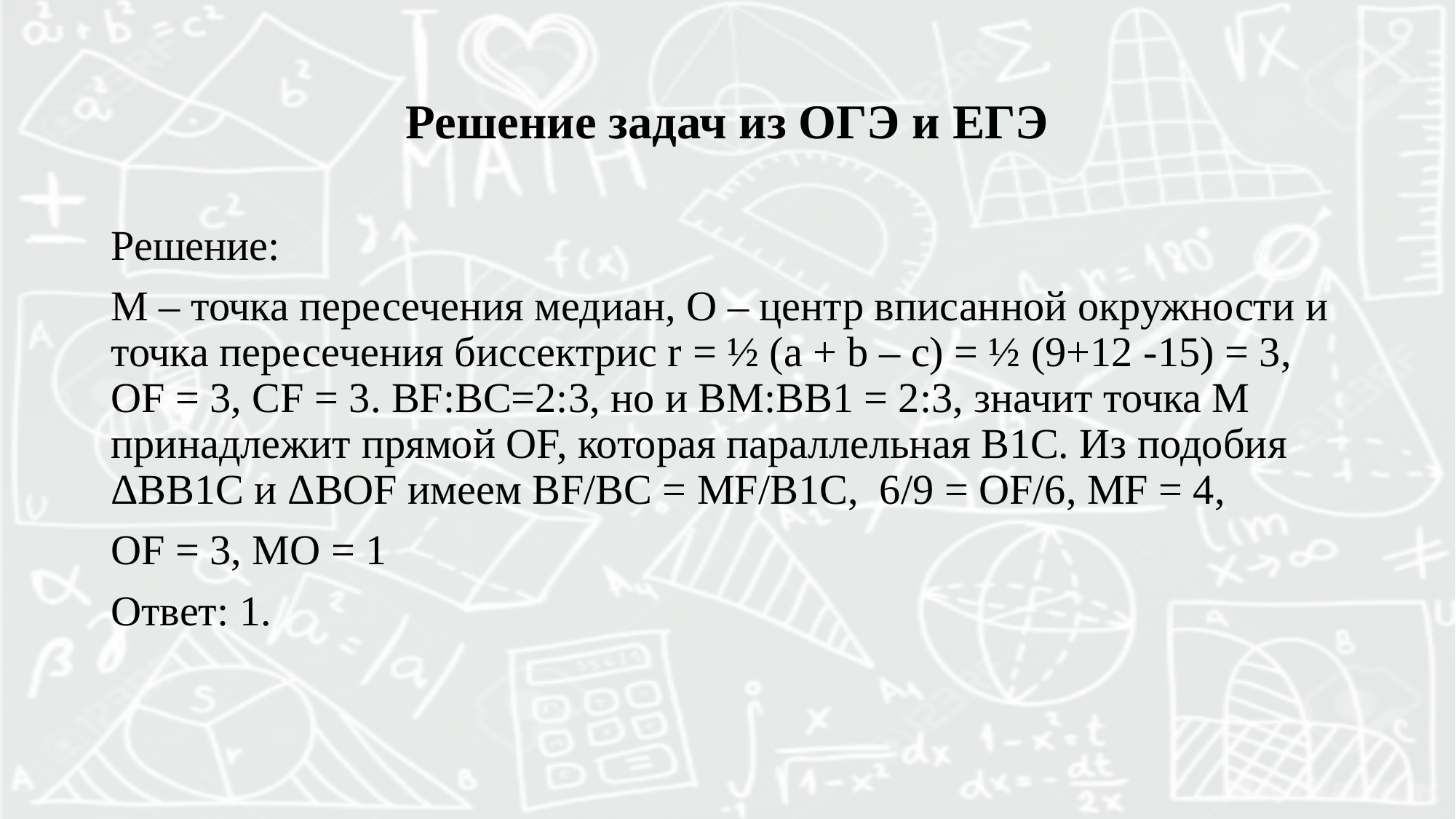

# Решение задач из ОГЭ и ЕГЭ
Решение:
М – точка пересечения медиан, О – центр вписанной окружности и точка пересечения биссектрис r = ½ (a + b – c) = ½ (9+12 -15) = 3, OF = 3, CF = 3. BF:BC=2:3, но и BM:BB1 = 2:3, значит точка М принадлежит прямой OF, которая параллельная В1С. Из подобия ΔВВ1С и ΔBOF имеем BF/BC = MF/B1C,  6/9 = OF/6, MF = 4,
OF = 3, MO = 1
Ответ: 1.